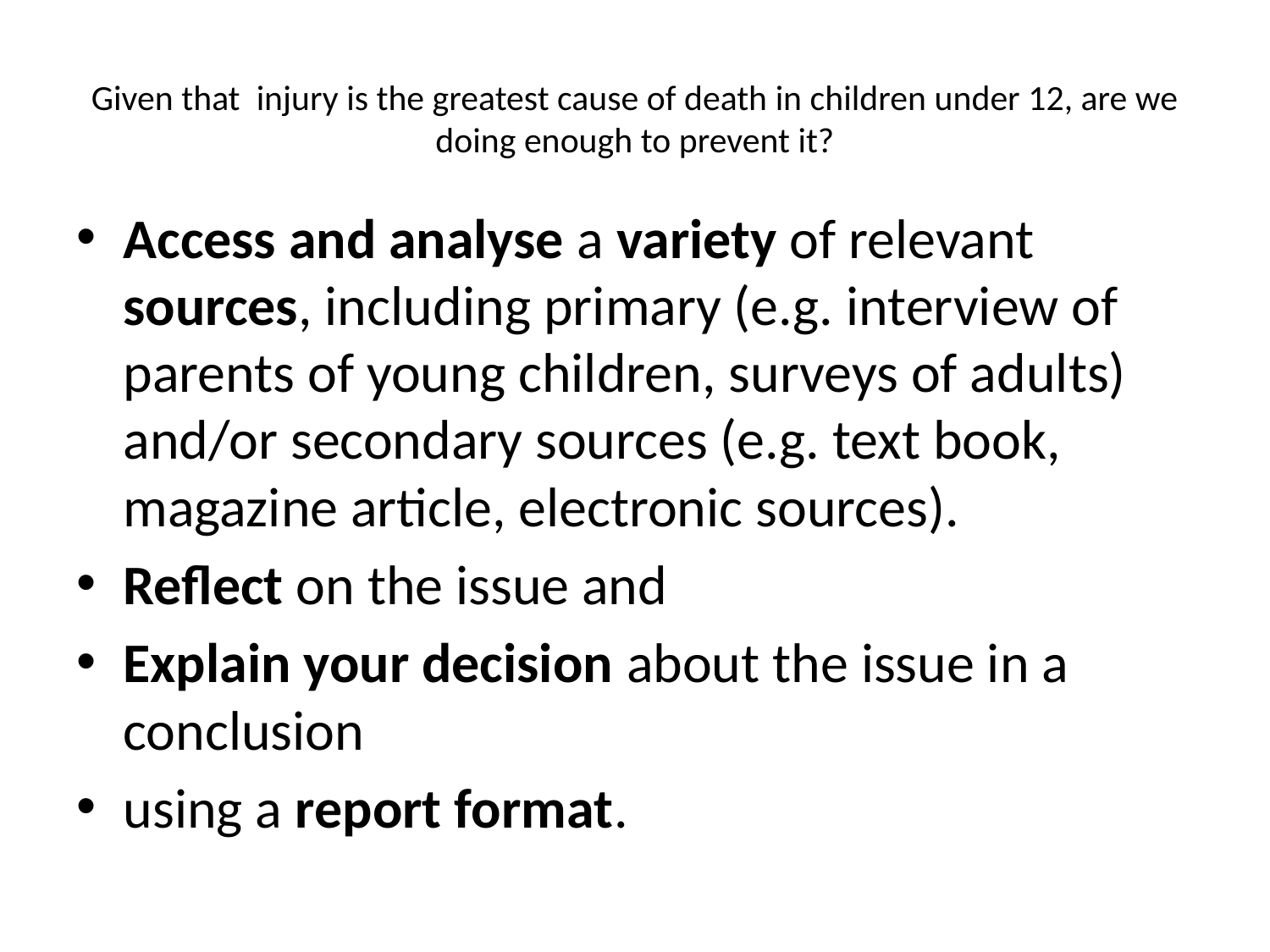

# Given that  injury is the greatest cause of death in children under 12, are we doing enough to prevent it?
Access and analyse a variety of relevant sources, including primary (e.g. interview of parents of young children, surveys of adults) and/or secondary sources (e.g. text book, magazine article, electronic sources).
Reflect on the issue and
Explain your decision about the issue in a conclusion
using a report format.